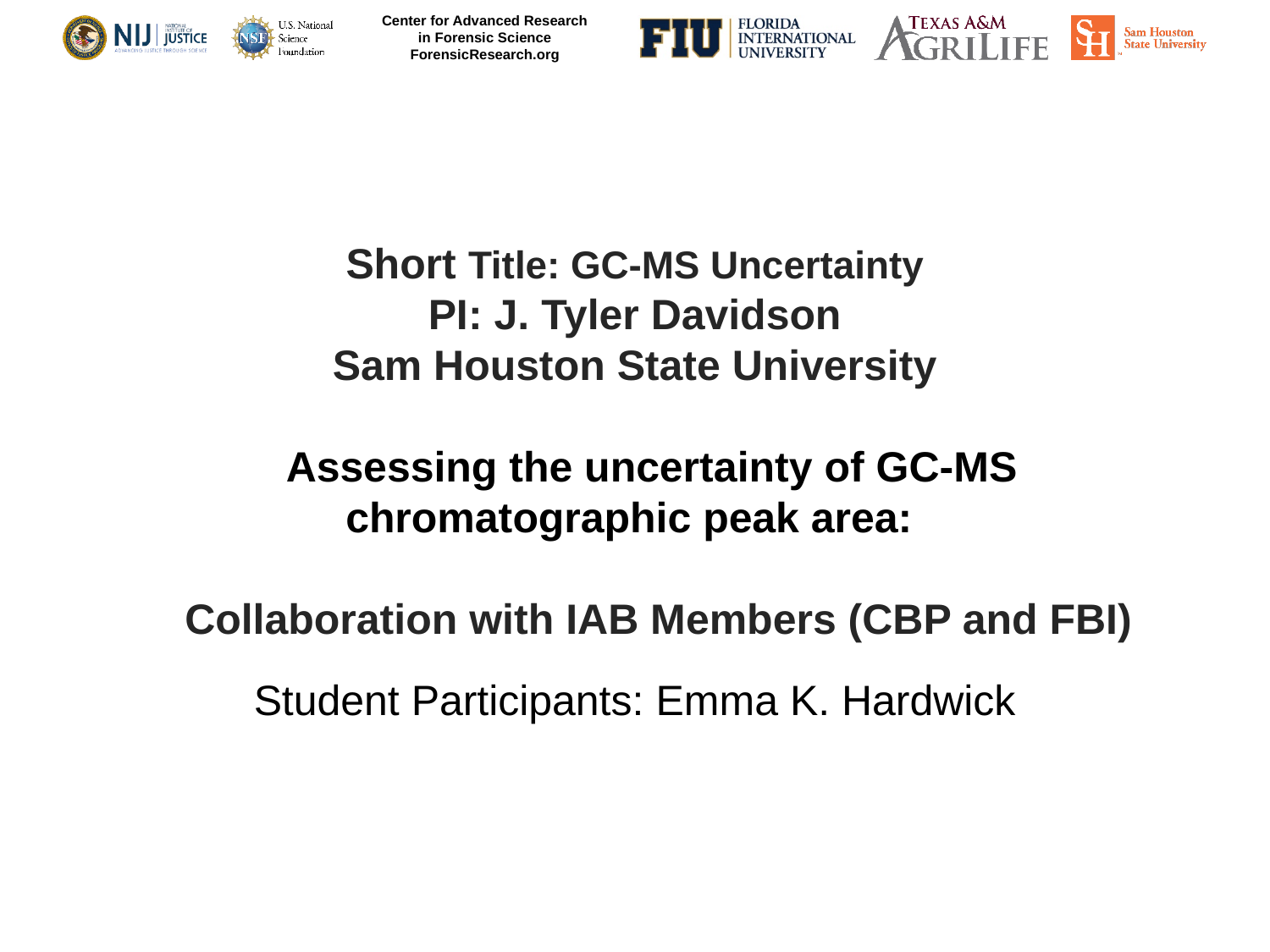

# Short Title: GC-MS Uncertainty PI: J. Tyler Davidson Sam Houston State University Assessing the uncertainty of GC-MS chromatographic peak area: Collaboration with IAB Members (CBP and FBI)
Student Participants: Emma K. Hardwick